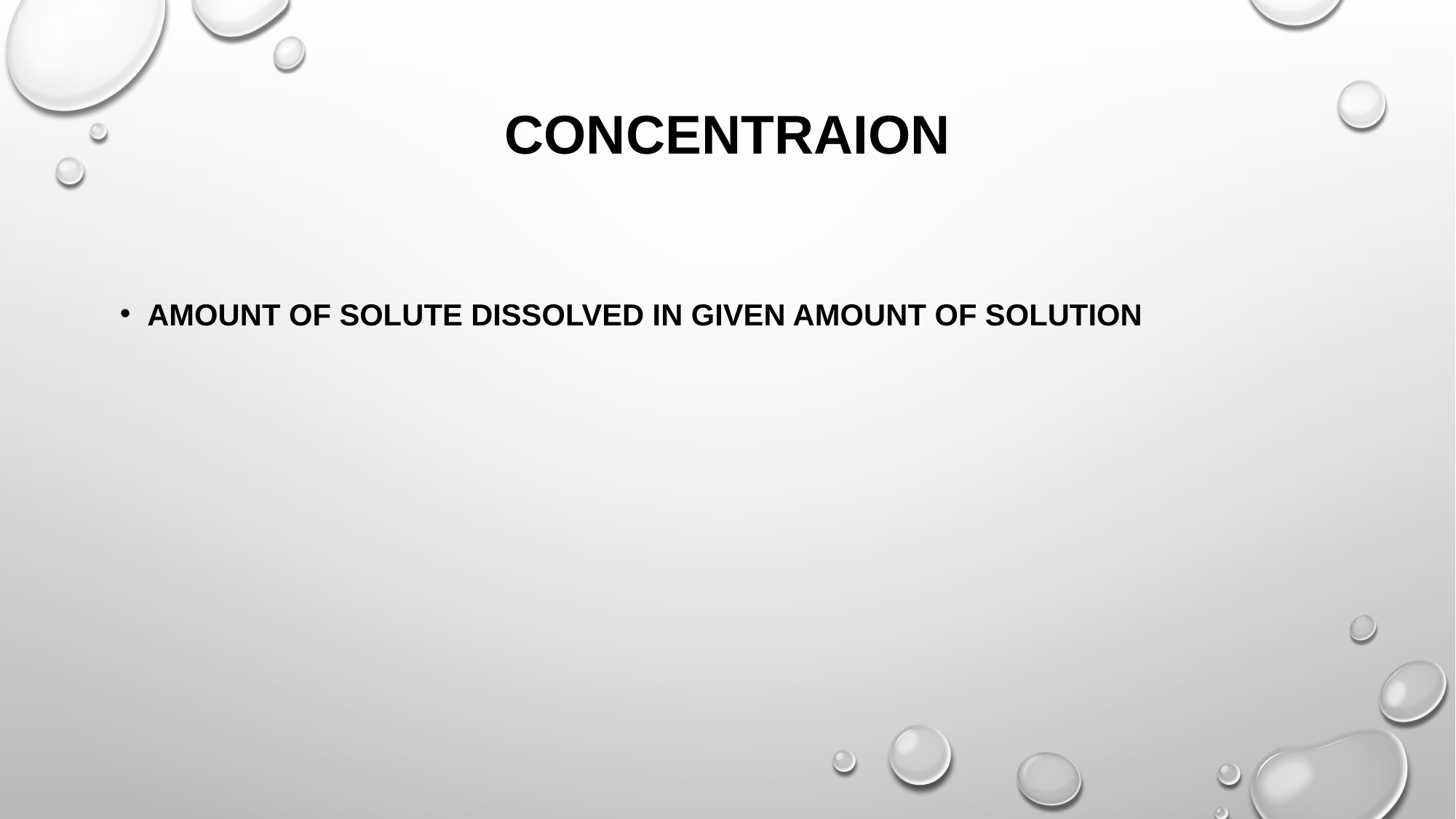

# Concentraion
Amount of solute dissolved in given amount of solution